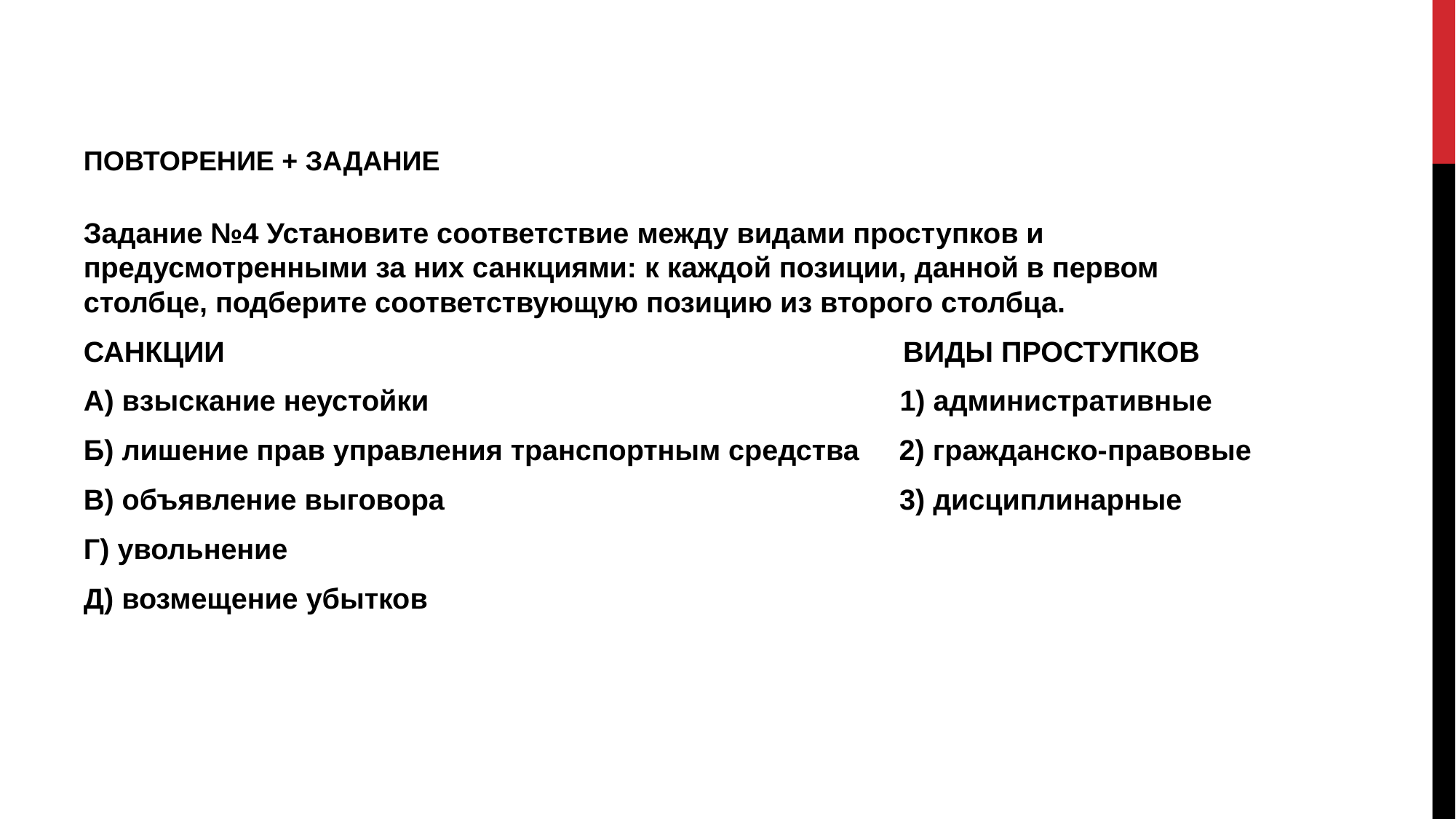

# повторение + задание
Задание №4 Установите соответствие между видами проступков и предусмотренными за них санкциями: к каждой позиции, данной в первом столбце, подберите соответствующую позицию из второго столбца.
САНКЦИИ                                                                                     ВИДЫ ПРОСТУПКОВ
A) взыскание неустойки                                                           1) административные
Б) лишение прав управления транспортным средства     2) гражданско-правовые
B) объявление выговора                                                         3) дисциплинарные
Г) увольнение
Д) возмещение убытков